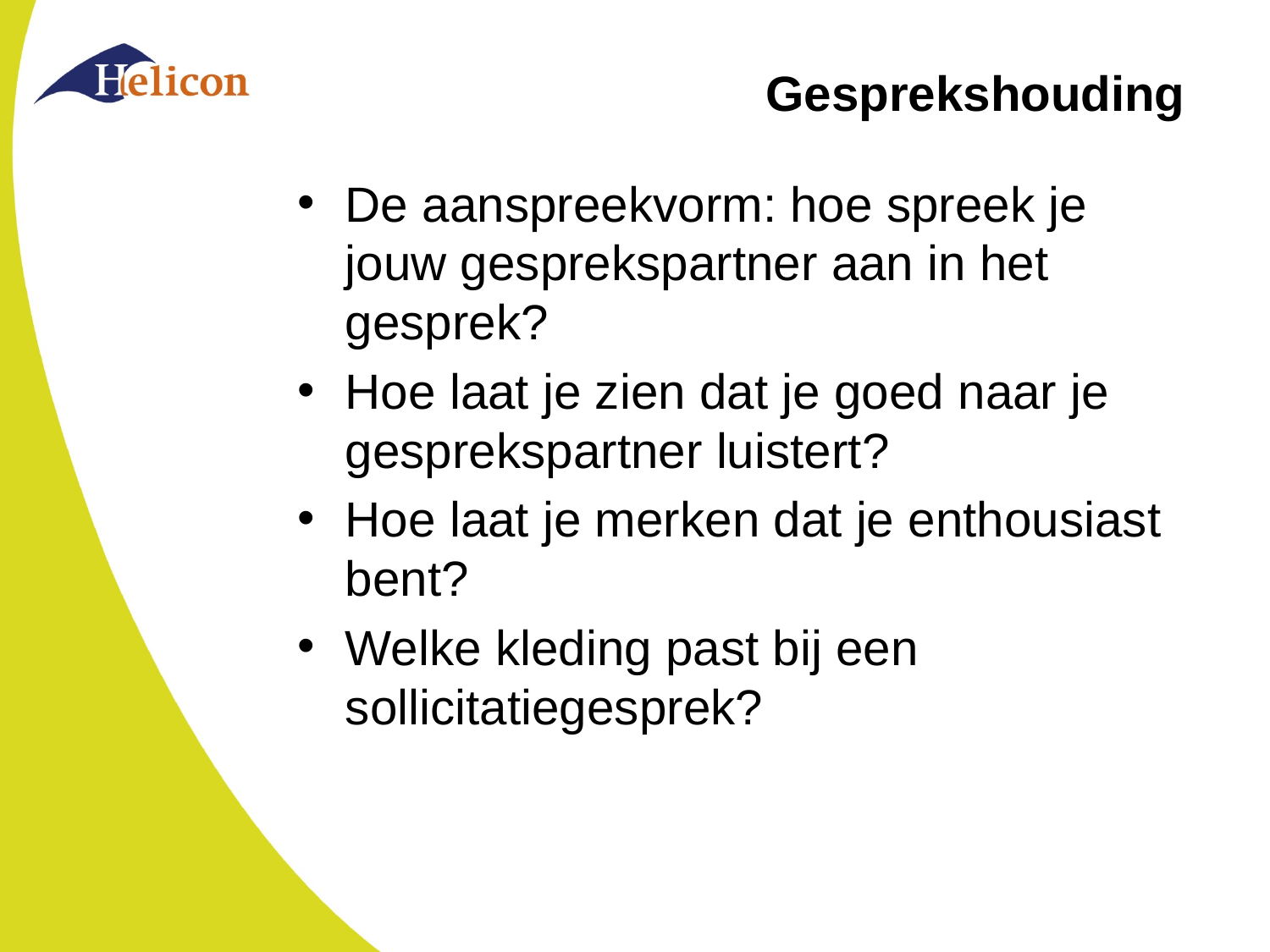

# Gesprekshouding
De aanspreekvorm: hoe spreek je jouw gesprekspartner aan in het gesprek?
Hoe laat je zien dat je goed naar je gesprekspartner luistert?
Hoe laat je merken dat je enthousiast bent?
Welke kleding past bij een sollicitatiegesprek?